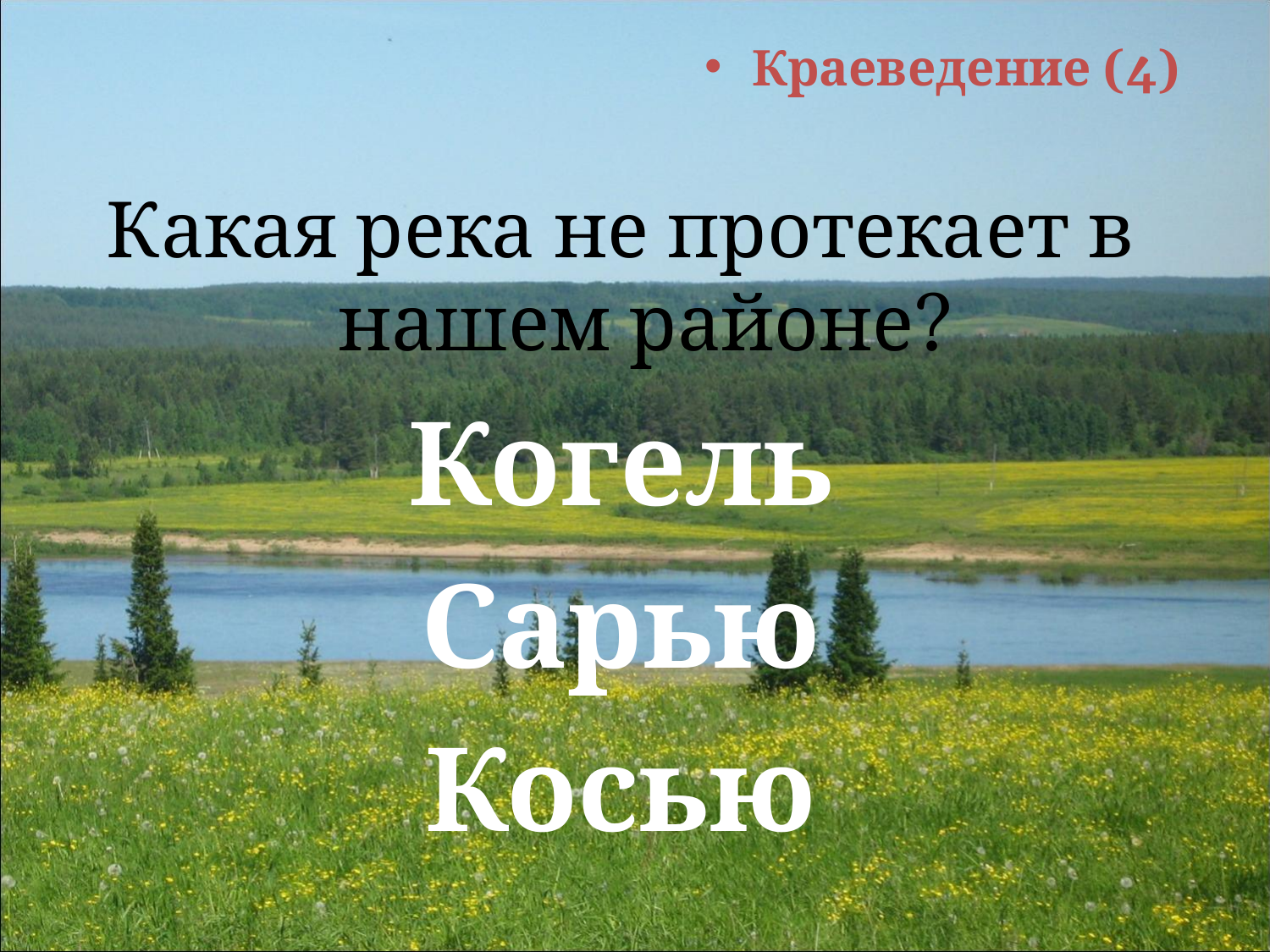

Краеведение (4)

Какая река не протекает в нашем районе?
Когель
Сарью
Косью